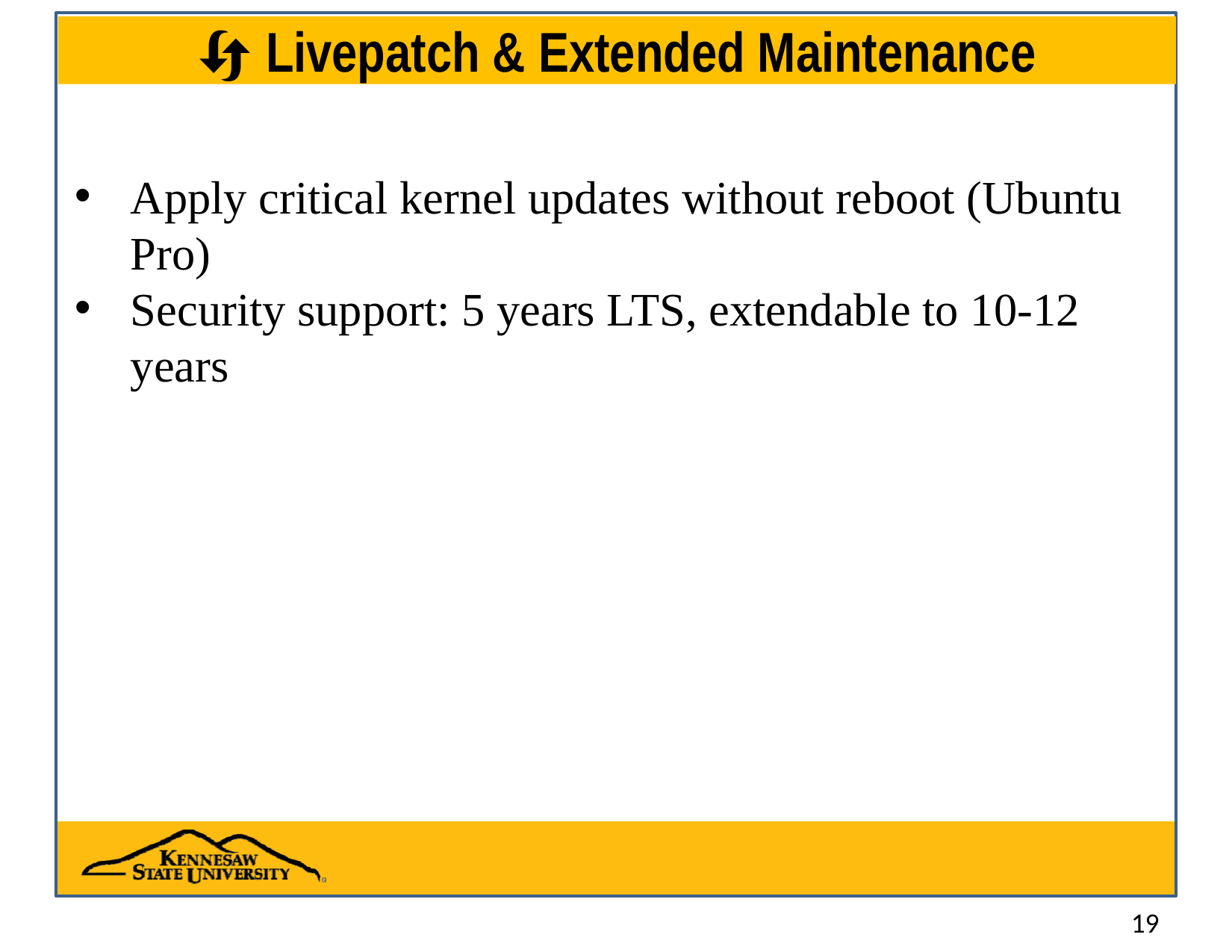

# 🔄 Livepatch & Extended Maintenance
Apply critical kernel updates without reboot (Ubuntu Pro)
Security support: 5 years LTS, extendable to 10-12 years